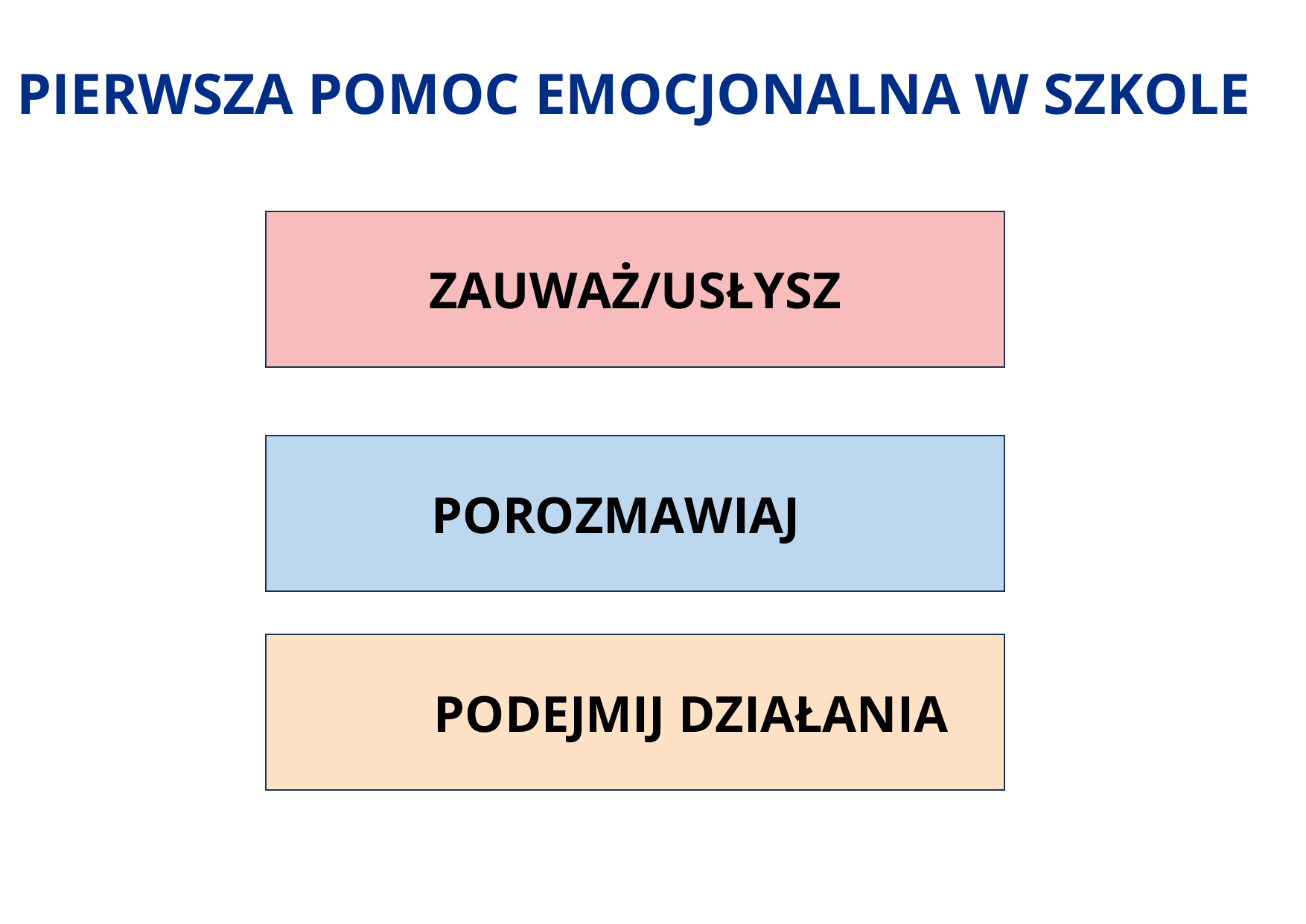

# PIERWSZA POMOC EMOCJONALNA W SZKOLE
ZAUWAŻ/USŁYSZ

POROZMAWIAJ
          PODEJMIJ DZIAŁANIA